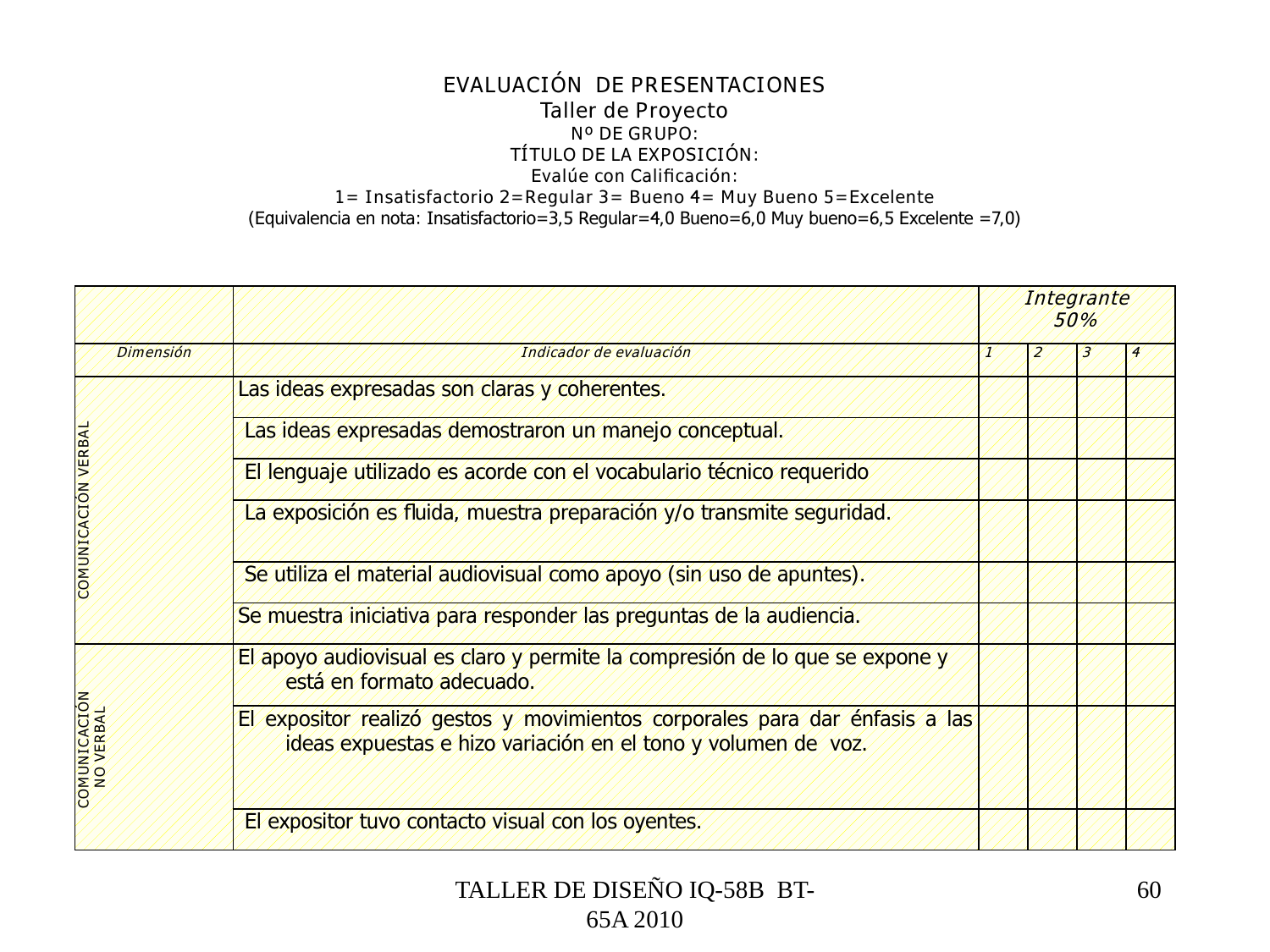

EVALUACIÓN  DE PRESENTACIONES
Taller de Proyecto
Nº DE GRUPO:
TÍTULO DE LA EXPOSICIÓN:
Evalúe con Calificación:
1= Insatisfactorio 2=Regular 3= Bueno 4= Muy Bueno 5=Excelente
(Equivalencia en nota: Insatisfactorio=3,5 Regular=4,0 Bueno=6,0 Muy bueno=6,5 Excelente =7,0)

|  |  | Integrante 50% |  |  |  |
| --- | --- | --- | --- | --- | --- |
| Dimensión | Indicador de evaluación | 1 | 2 | 3 | 4 |
| COMUNICACIÓN VERBAL | Las ideas expresadas son claras y coherentes. |  |  |  |  |
|  | Las ideas expresadas demostraron un manejo conceptual. |  |  |  |  |
|  | El lenguaje utilizado es acorde con el vocabulario técnico requerido |  |  |  |  |
|  | La exposición es fluida, muestra preparación y/o transmite seguridad. |  |  |  |  |
|  | Se utiliza el material audiovisual como apoyo (sin uso de apuntes). |  |  |  |  |
|  | Se muestra iniciativa para responder las preguntas de la audiencia. |  |  |  |  |
| COMUNICACIÓN NO VERBAL | El apoyo audiovisual es claro y permite la compresión de lo que se expone y está en formato adecuado. |  |  |  |  |
|  | El expositor realizó gestos y movimientos corporales para dar énfasis a las ideas expuestas e hizo variación en el tono y volumen de voz. |  |  |  |  |
|  | El expositor tuvo contacto visual con los oyentes. |  |  |  |  |
TALLER DE DISEÑO IQ-58B  BT-65A 2010
60